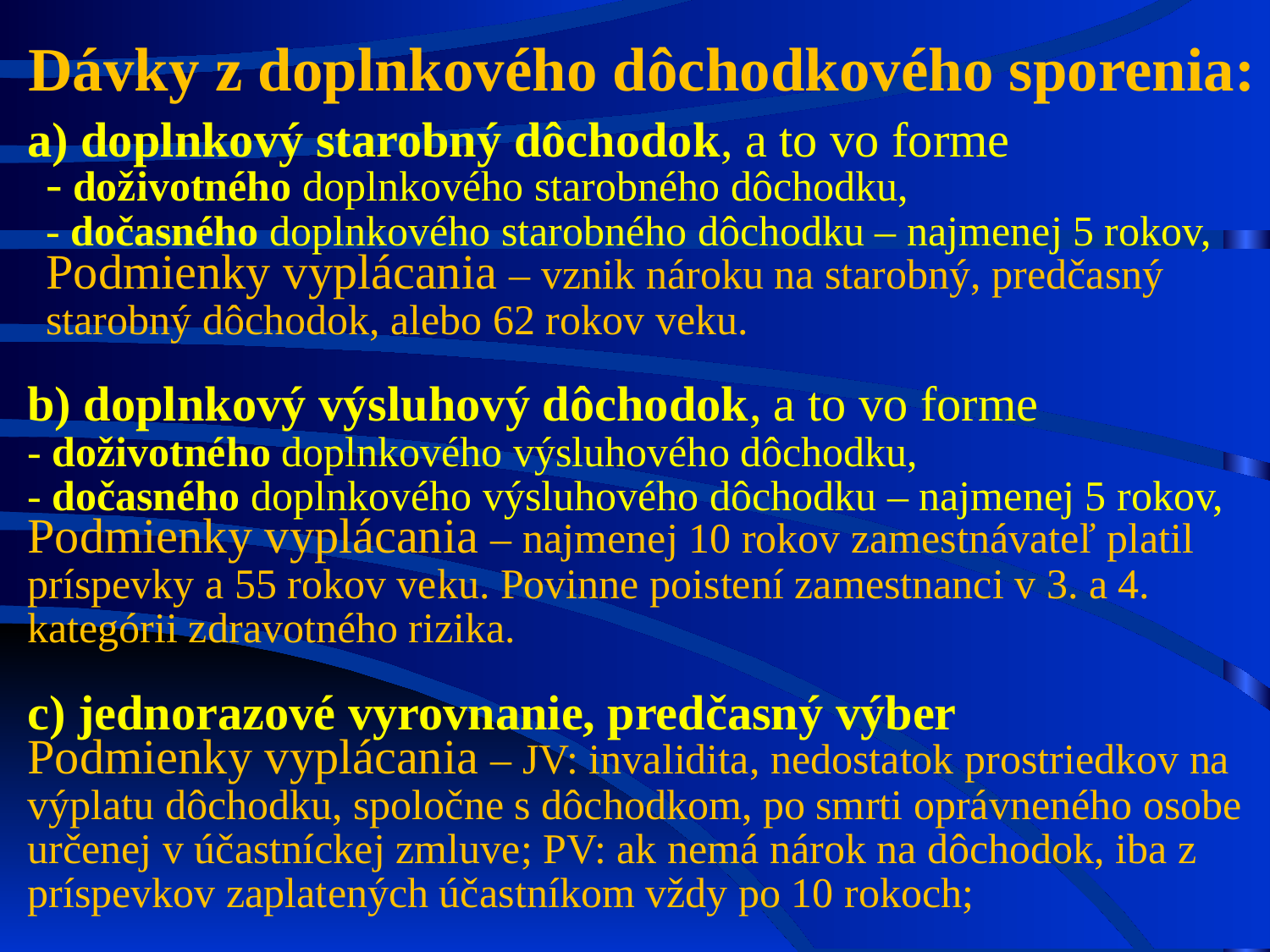

Dávky z doplnkového dôchodkového sporenia:
a) doplnkový starobný dôchodok, a to vo forme
- doživotného doplnkového starobného dôchodku,
- dočasného doplnkového starobného dôchodku – najmenej 5 rokov,
Podmienky vyplácania – vznik nároku na starobný, predčasný starobný dôchodok, alebo 62 rokov veku.
b) doplnkový výsluhový dôchodok, a to vo forme
- doživotného doplnkového výsluhového dôchodku,
- dočasného doplnkového výsluhového dôchodku – najmenej 5 rokov,
Podmienky vyplácania – najmenej 10 rokov zamestnávateľ platil príspevky a 55 rokov veku. Povinne poistení zamestnanci v 3. a 4. kategórii zdravotného rizika.
c) jednorazové vyrovnanie, predčasný výber
Podmienky vyplácania – JV: invalidita, nedostatok prostriedkov na výplatu dôchodku, spoločne s dôchodkom, po smrti oprávneného osobe určenej v účastníckej zmluve; PV: ak nemá nárok na dôchodok, iba z príspevkov zaplatených účastníkom vždy po 10 rokoch;